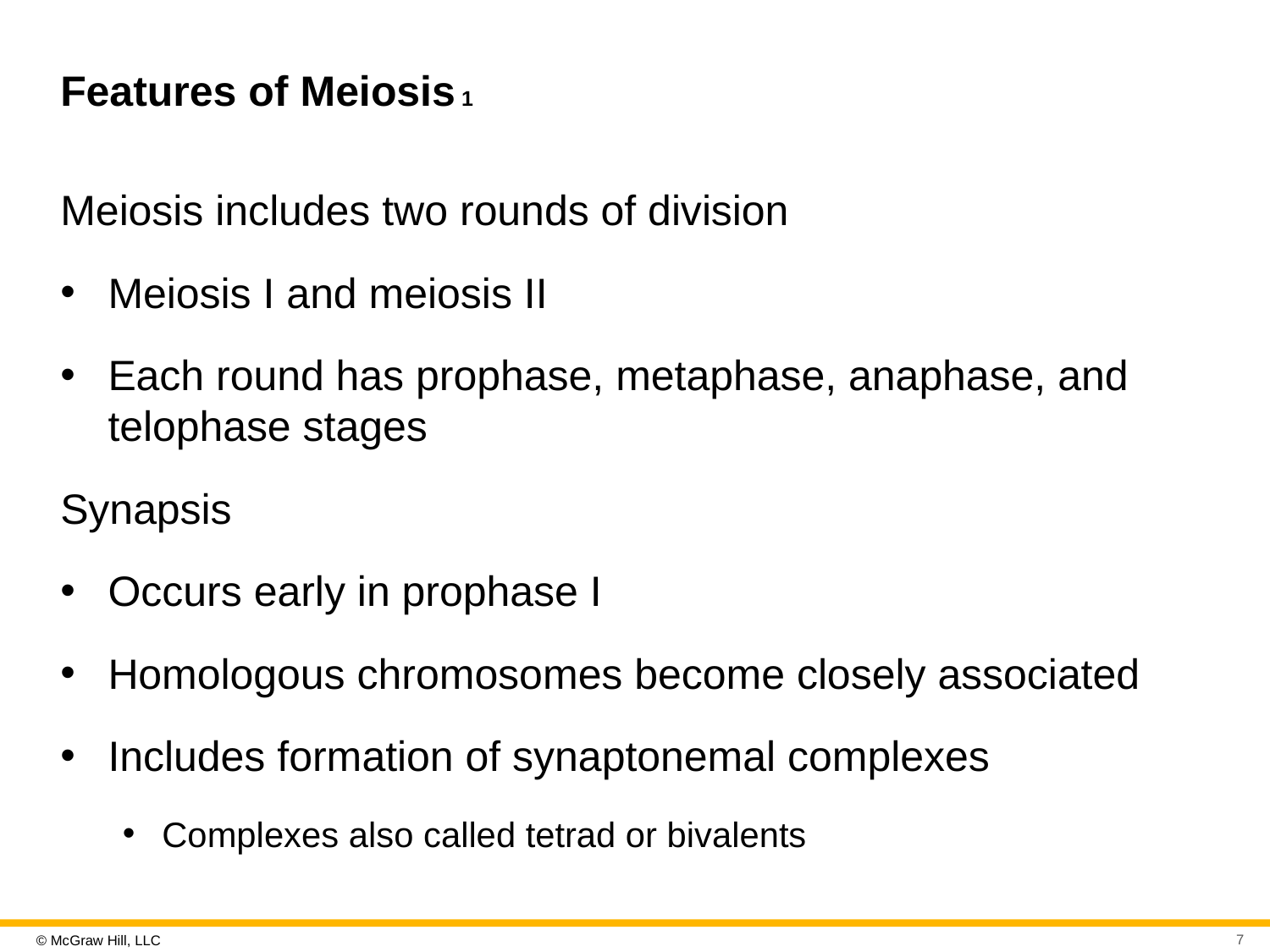

# Features of Meiosis 1
Meiosis includes two rounds of division
Meiosis I and meiosis II
Each round has prophase, metaphase, anaphase, and telophase stages
Synapsis
Occurs early in prophase I
Homologous chromosomes become closely associated
Includes formation of synaptonemal complexes
Complexes also called tetrad or bivalents
7